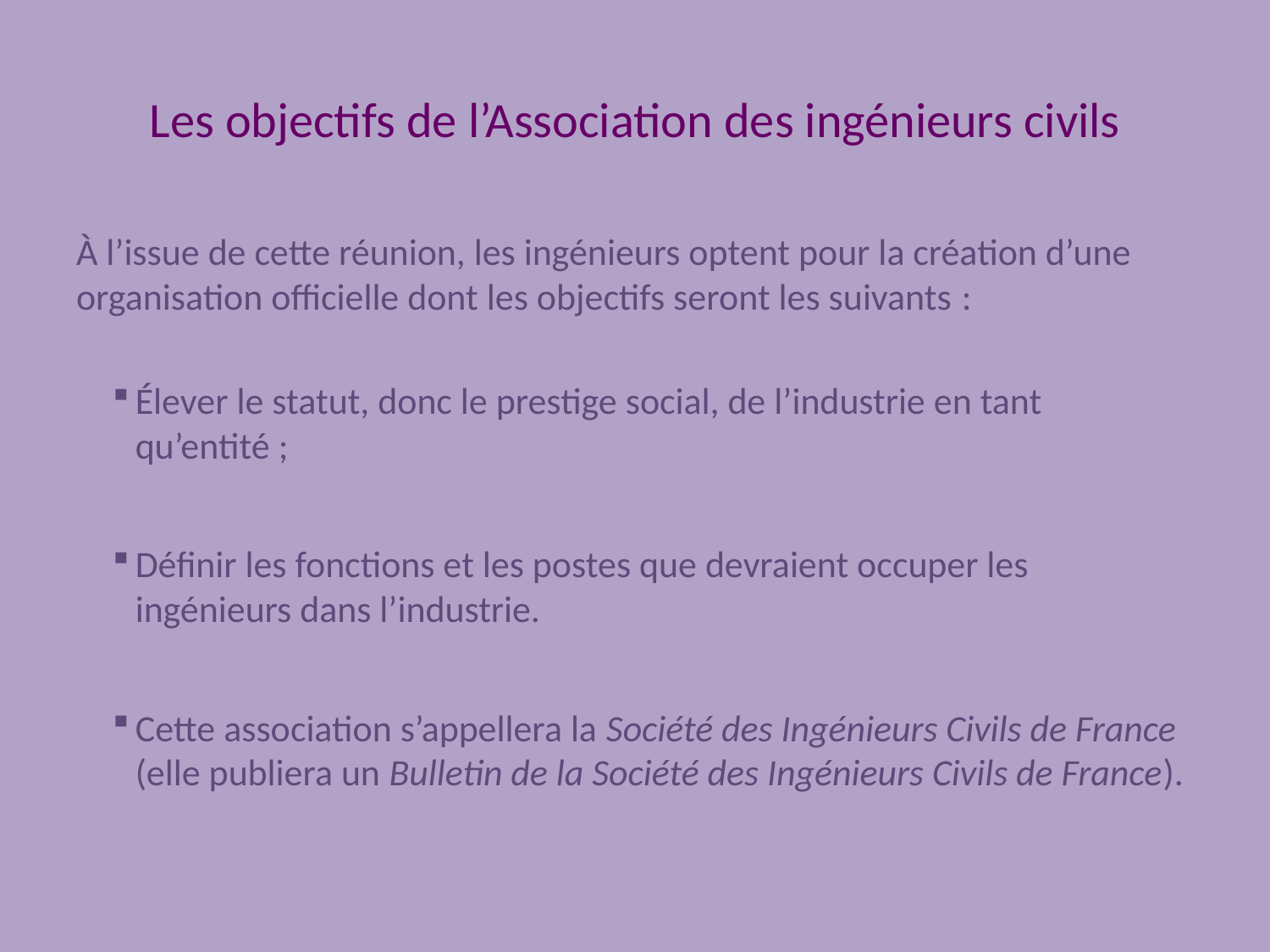

# Les objectifs de l’Association des ingénieurs civils
À l’issue de cette réunion, les ingénieurs optent pour la création d’une organisation officielle dont les objectifs seront les suivants :

Élever le statut, donc le prestige social, de l’industrie en tant qu’entité ;

Définir les fonctions et les postes que devraient occuper les ingénieurs dans l’industrie.

Cette association s’appellera la Société des Ingénieurs Civils de France (elle publiera un Bulletin de la Société des Ingénieurs Civils de France).